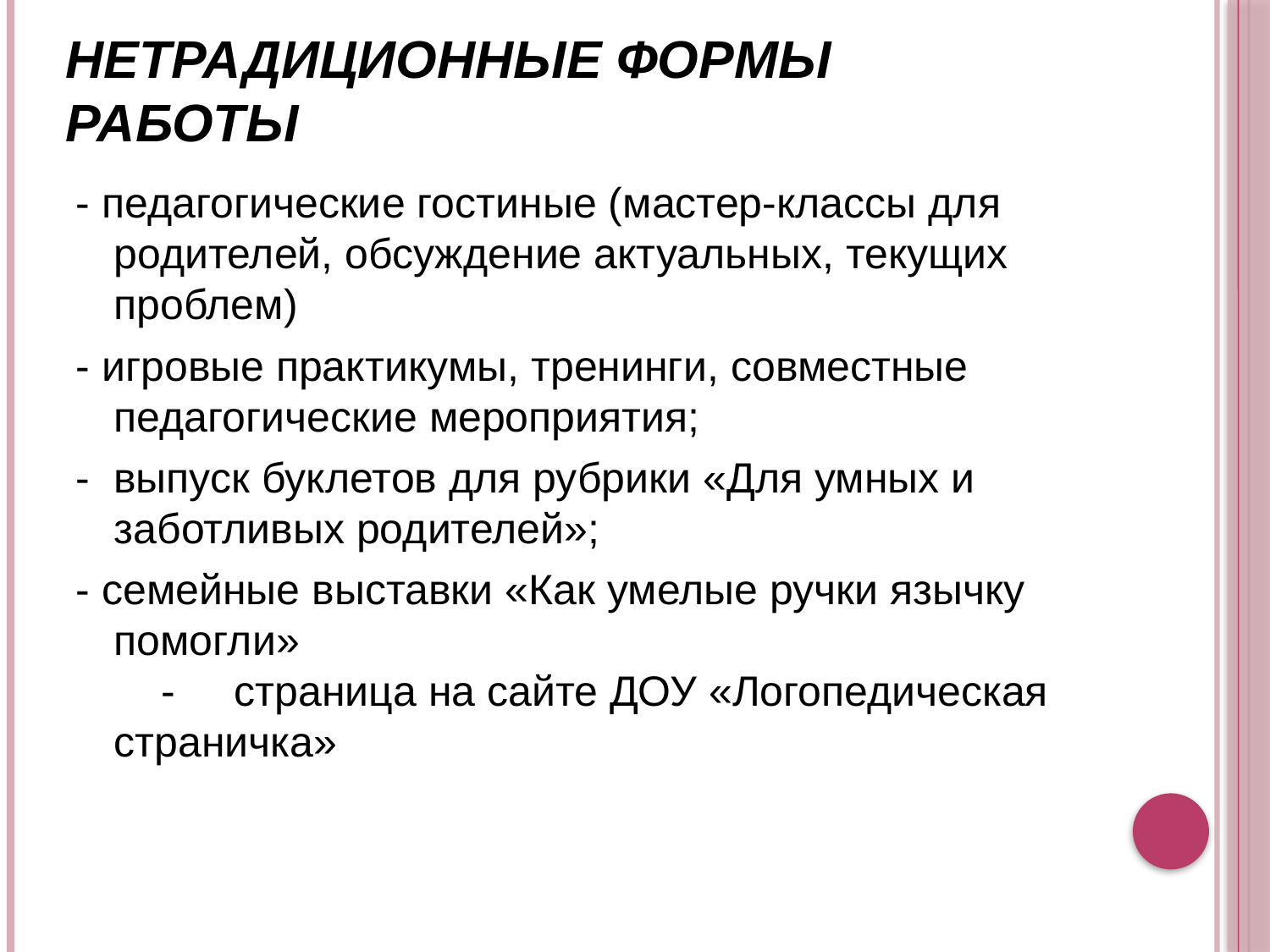

# Нетрадиционные формы работы
- педагогические гостиные (мастер-классы для родителей, обсуждение актуальных, текущих проблем)
- игровые практикумы, тренинги, совместные педагогические мероприятия;
-  выпуск буклетов для рубрики «Для умных и заботливых родителей»;
- семейные выставки «Как умелые ручки язычку помогли»
    -     страница на сайте ДОУ «Логопедическая страничка»